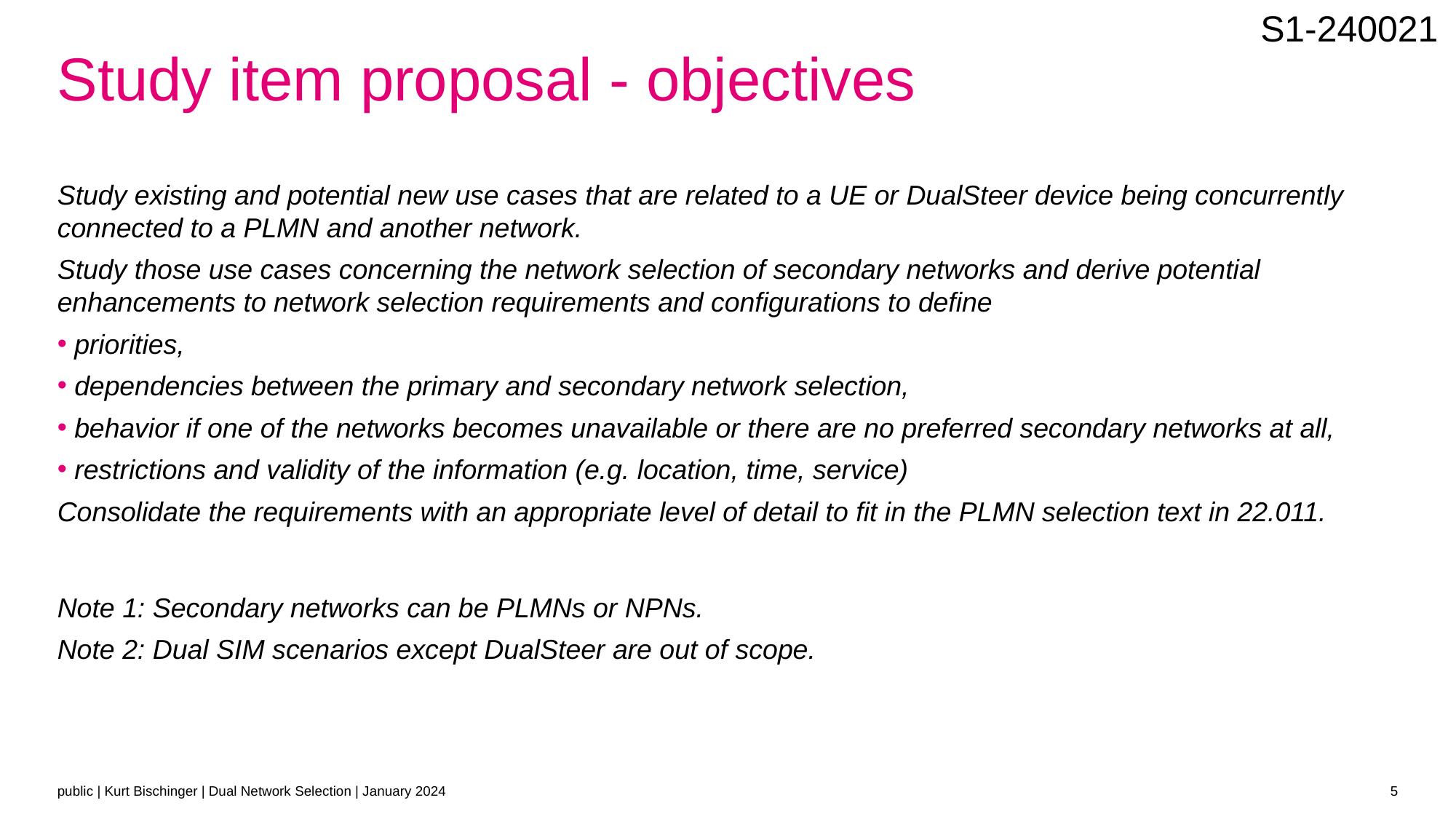

# Study item proposal - objectives
Study existing and potential new use cases that are related to a UE or DualSteer device being concurrently connected to a PLMN and another network.
Study those use cases concerning the network selection of secondary networks and derive potential enhancements to network selection requirements and configurations to define
priorities,
dependencies between the primary and secondary network selection,
behavior if one of the networks becomes unavailable or there are no preferred secondary networks at all,
restrictions and validity of the information (e.g. location, time, service)
Consolidate the requirements with an appropriate level of detail to fit in the PLMN selection text in 22.011.

Note 1: Secondary networks can be PLMNs or NPNs.
Note 2: Dual SIM scenarios except DualSteer are out of scope.

public | Kurt Bischinger | Dual Network Selection | January 2024
5